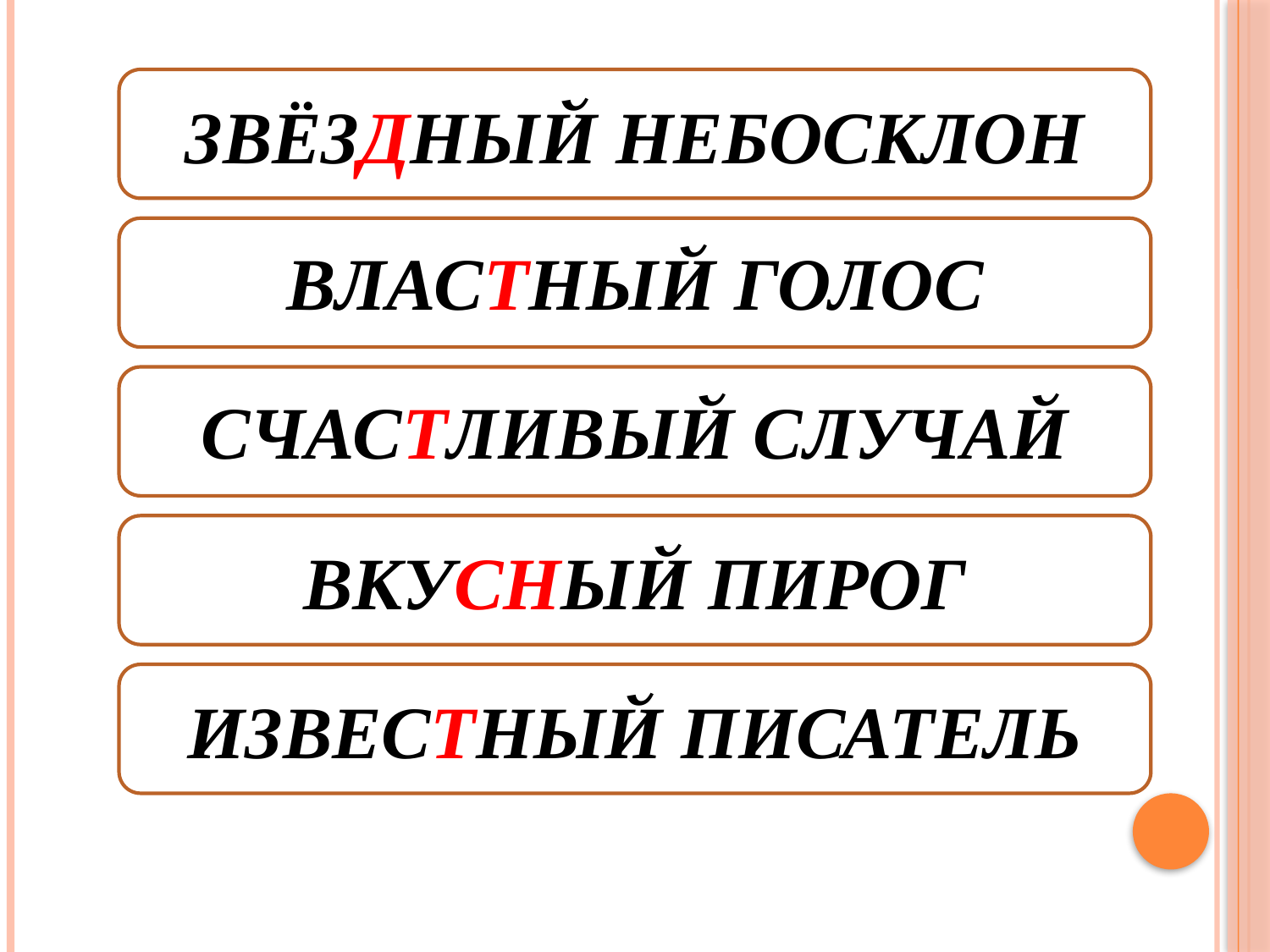

#
ЗВЁЗДНЫЙ НЕБОСКЛОН

ВЛАСТНЫЙ ГОЛОС

СЧАСТЛИВЫЙ СЛУЧАЙ
ВКУСНЫЙ ПИРОГ
ИЗВЕСТНЫЙ ПИСАТЕЛЬ